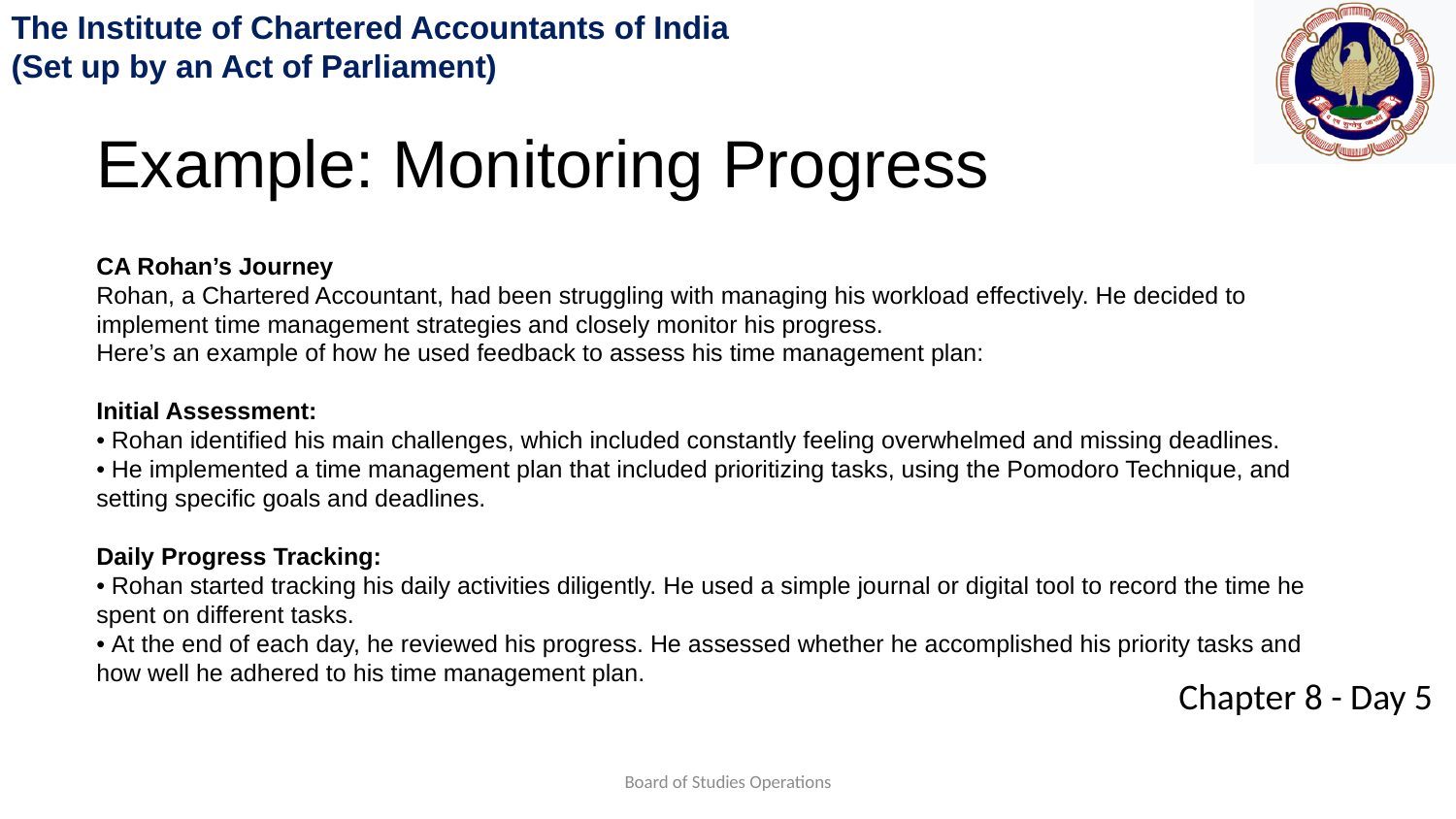

Example: Monitoring Progress
CA Rohan’s Journey
Rohan, a Chartered Accountant, had been struggling with managing his workload effectively. He decided to implement time management strategies and closely monitor his progress.
Here’s an example of how he used feedback to assess his time management plan:

Initial Assessment:
• Rohan identified his main challenges, which included constantly feeling overwhelmed and missing deadlines.
• He implemented a time management plan that included prioritizing tasks, using the Pomodoro Technique, and setting specific goals and deadlines.

Daily Progress Tracking:
• Rohan started tracking his daily activities diligently. He used a simple journal or digital tool to record the time he spent on different tasks.
• At the end of each day, he reviewed his progress. He assessed whether he accomplished his priority tasks and how well he adhered to his time management plan.
Board of Studies Operations